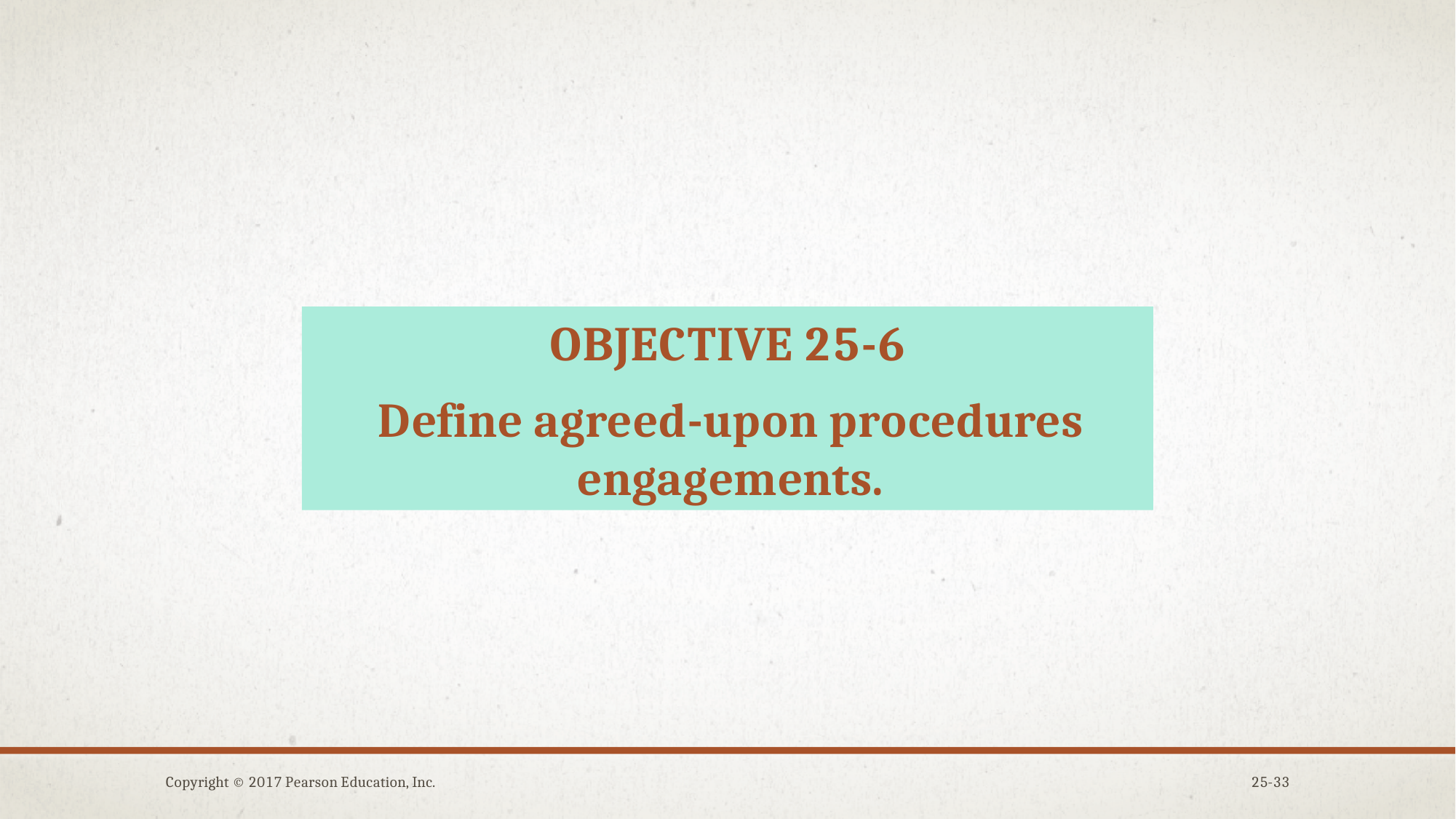

OBJECTIVE 25-6
Define agreed-upon procedures engagements.
Copyright © 2017 Pearson Education, Inc.
25-33